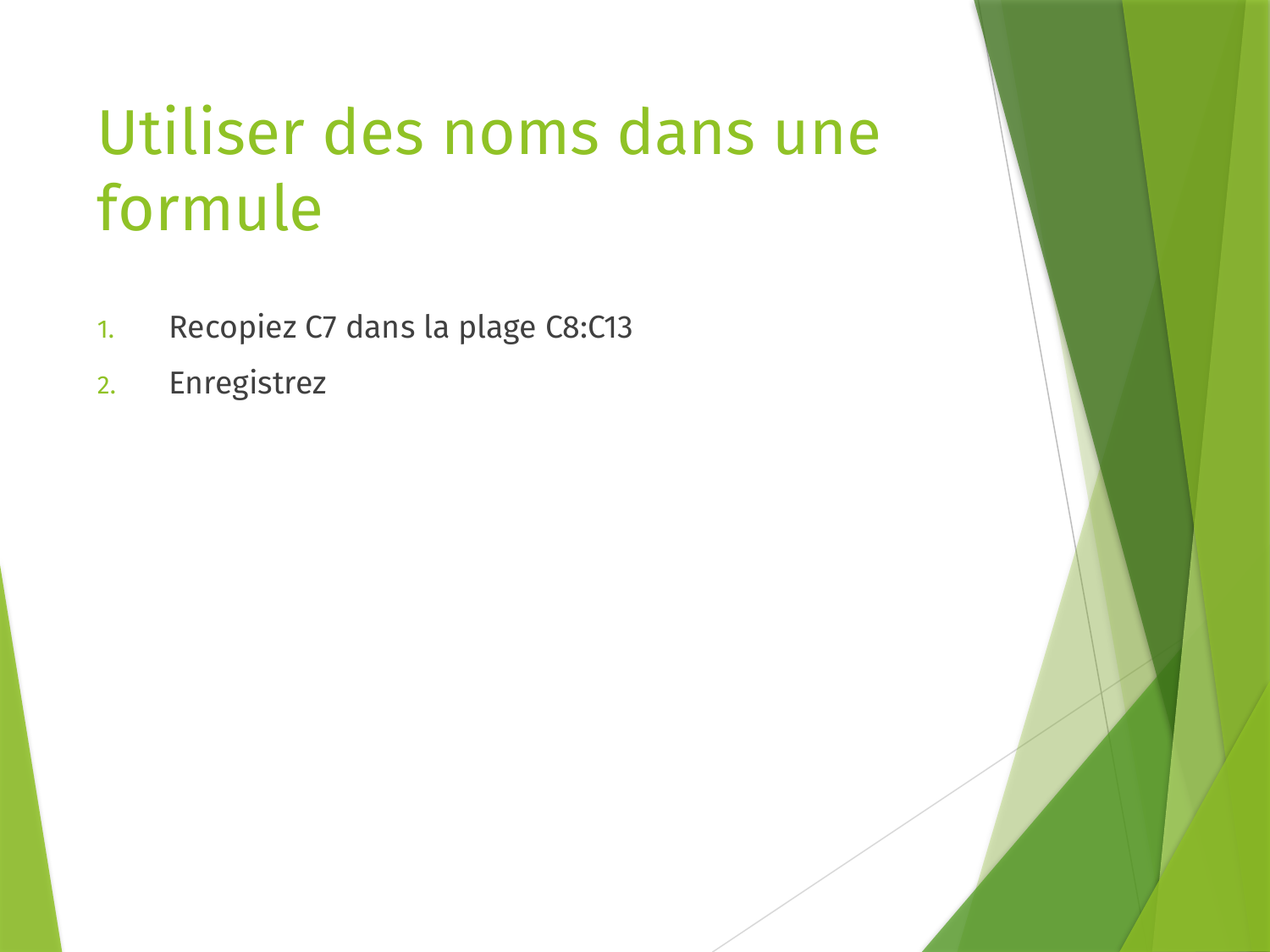

# Utiliser des noms dans une formule
Recopiez C7 dans la plage C8:C13
Enregistrez